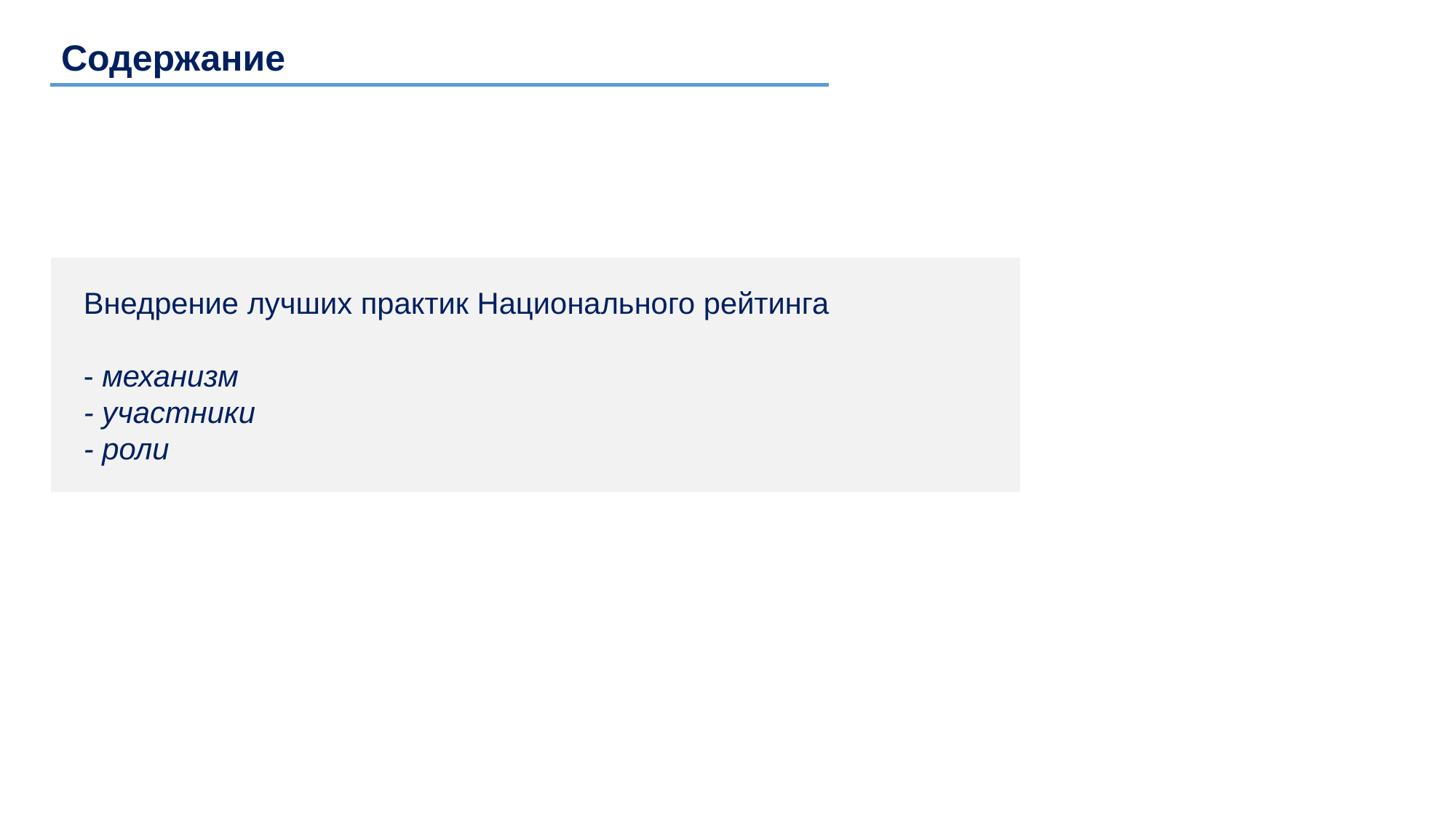

Содержание
|  |
| --- |
Внедрение лучших практик Национального рейтинга

- механизм
- участники
- роли